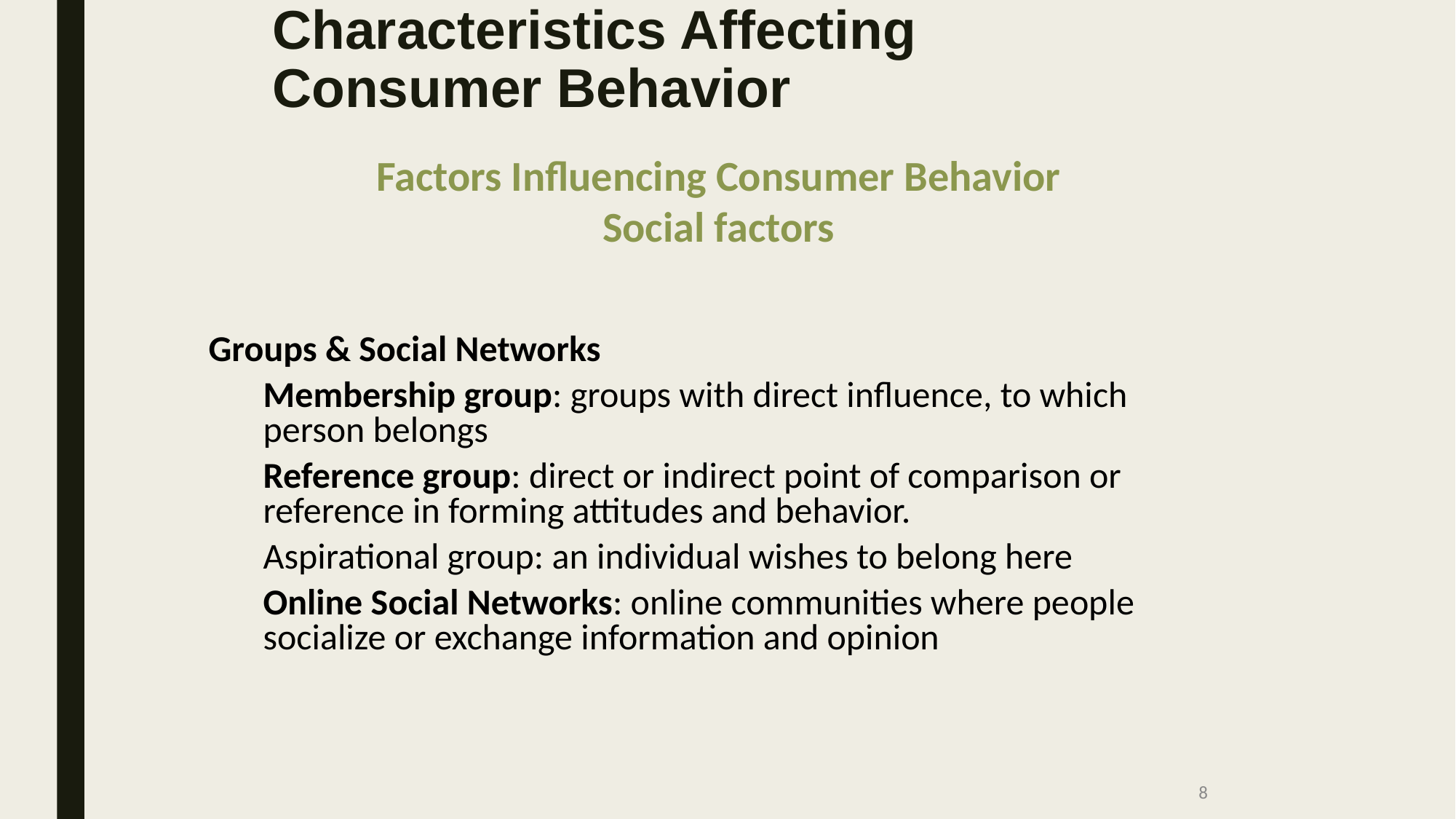

# Characteristics Affecting Consumer Behavior
Factors Influencing Consumer Behavior
Social factors

Groups & Social Networks
Membership group: groups with direct influence, to which person belongs
Reference group: direct or indirect point of comparison or reference in forming attitudes and behavior.
Aspirational group: an individual wishes to belong here
Online Social Networks: online communities where people socialize or exchange information and opinion
8